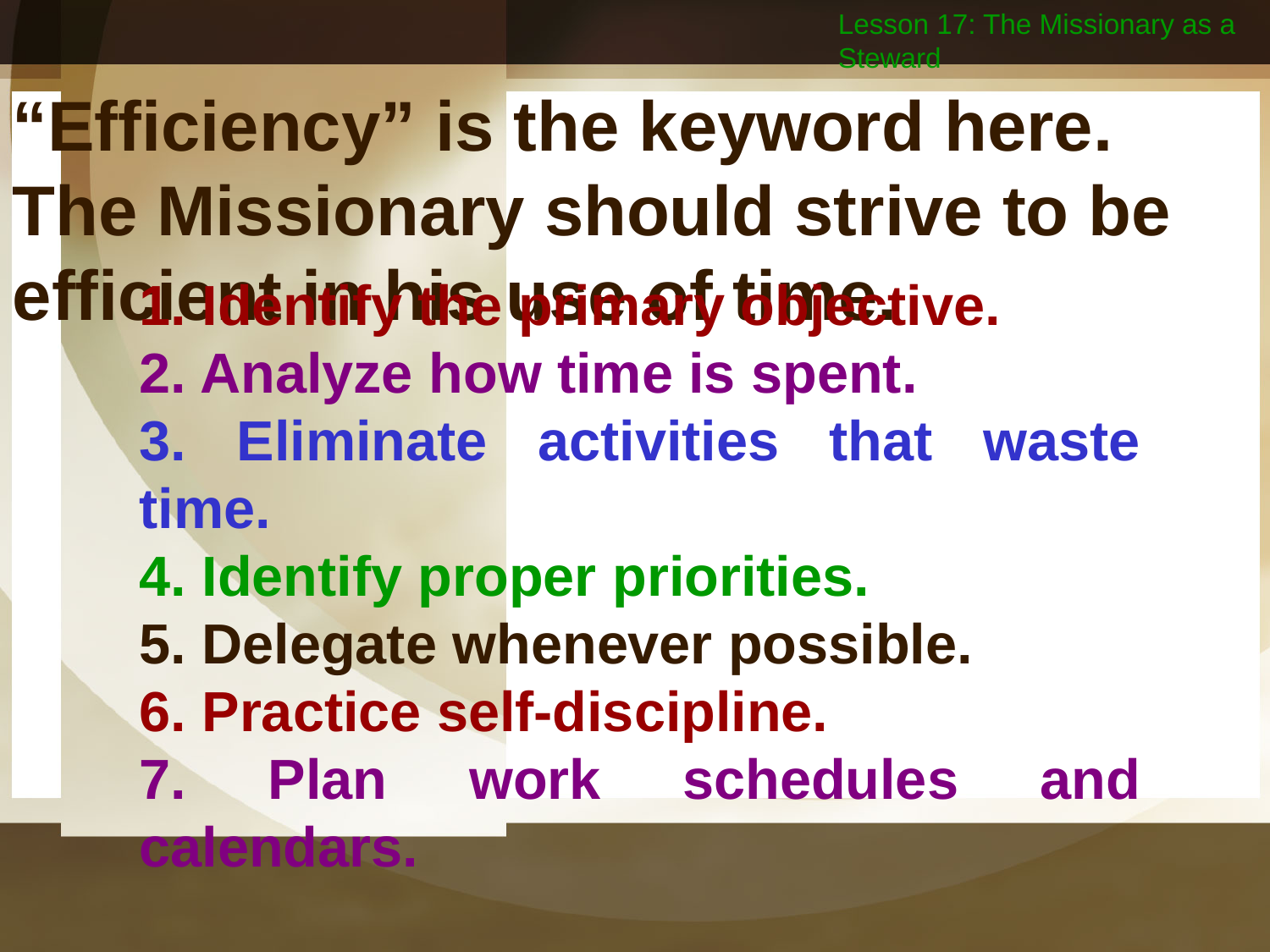

Lesson 17: The Missionary as a Steward
“Efficiency” is the keyword here. The Missionary should strive to be efficient in his use of time.
1. Identify the primary objective.
2. Analyze how time is spent.
3. Eliminate activities that waste time.
4. Identify proper priorities.
5. Delegate whenever possible.
6. Practice self-discipline.
7. Plan work schedules and calendars.